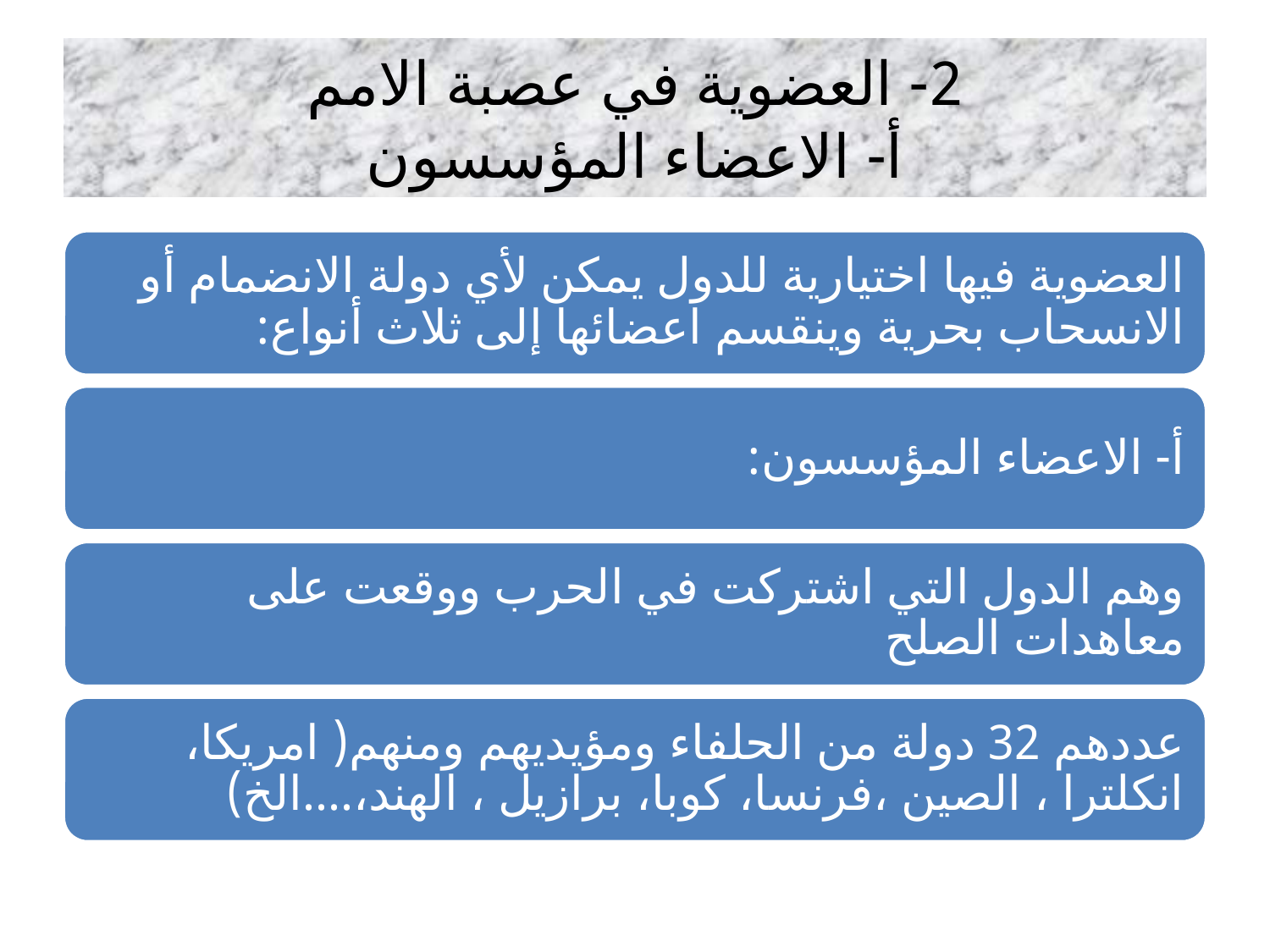

# 2- العضوية في عصبة الامم أ- الاعضاء المؤسسون
العضوية فيها اختيارية للدول يمكن لأي دولة الانضمام أو الانسحاب بحرية وينقسم اعضائها إلى ثلاث أنواع:
أ- الاعضاء المؤسسون:
وهم الدول التي اشتركت في الحرب ووقعت على معاهدات الصلح
عددهم 32 دولة من الحلفاء ومؤيديهم ومنهم( امريكا، انكلترا ، الصين ،فرنسا، كوبا، برازيل ، الهند،....الخ)